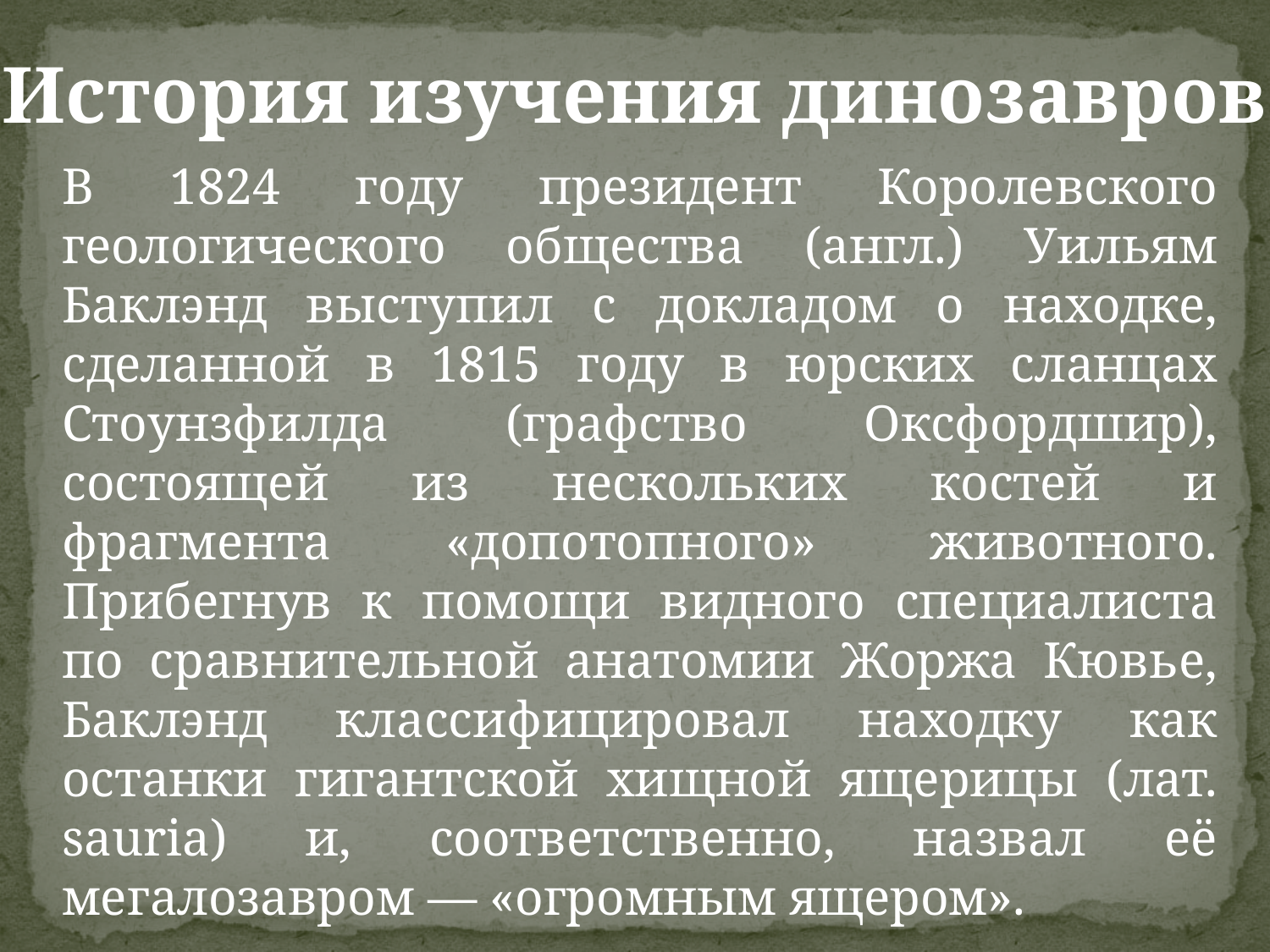

История изучения динозавров
В 1824 году президент Королевского геологического общества (англ.) Уильям Баклэнд выступил с докладом о находке, сделанной в 1815 году в юрских сланцах Стоунзфилда (графство Оксфордшир), состоящей из нескольких костей и фрагмента «допотопного» животного. Прибегнув к помощи видного специалиста по сравнительной анатомии Жоржа Кювье, Баклэнд классифицировал находку как останки гигантской хищной ящерицы (лат. sauria) и, соответственно, назвал её мегалозавром — «огромным ящером».